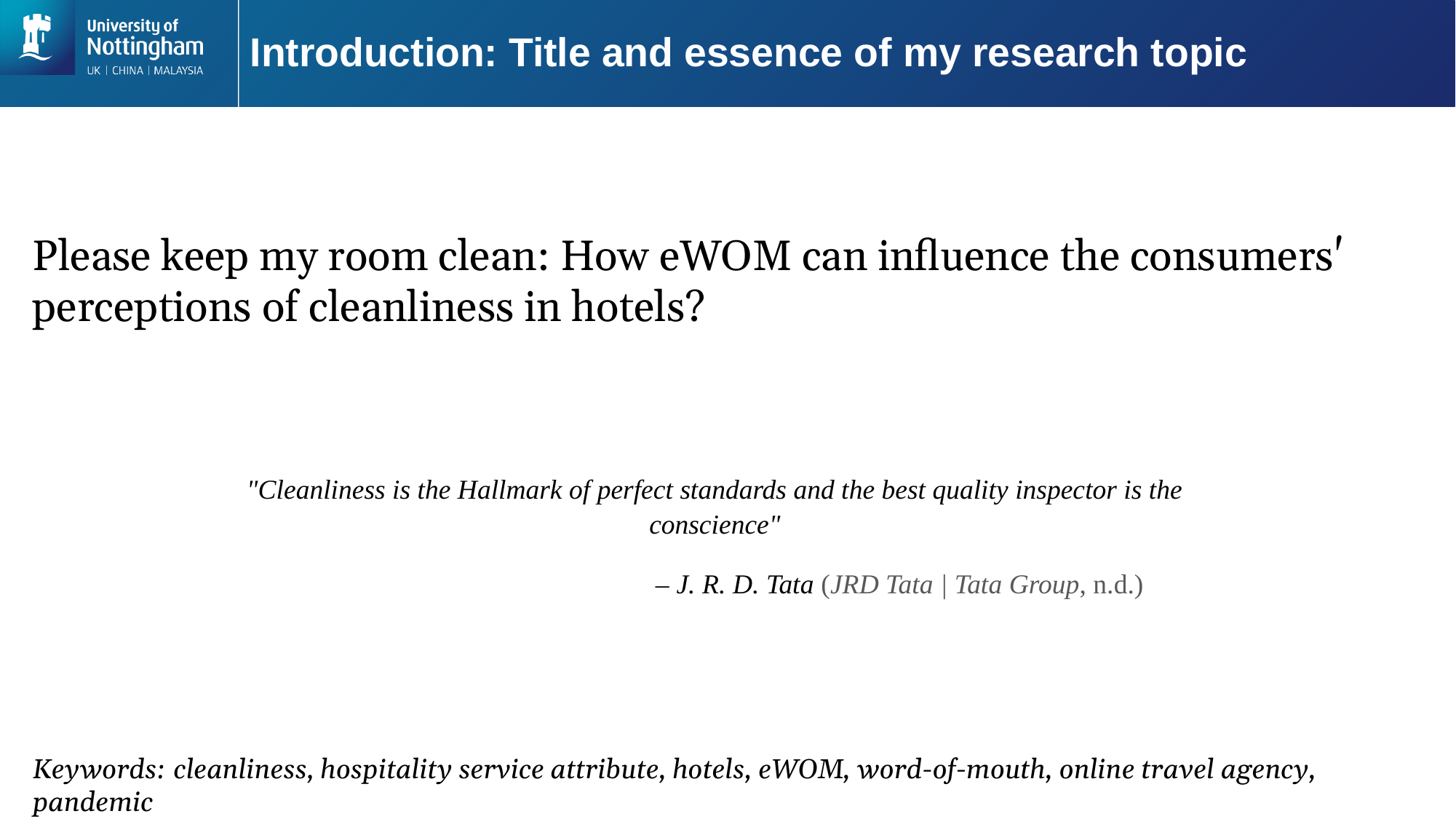

# Introduction: Title and essence of my research topic
Please keep my room clean: How eWOM can influence the consumers' perceptions of cleanliness in hotels?
"Cleanliness is the Hallmark of perfect standards and the best quality inspector is the conscience"
                                              – J. R. D. Tata (JRD Tata | Tata Group, n.d.)

Keywords: cleanliness, hospitality service attribute, hotels, eWOM, word-of-mouth, online travel agency, pandemic